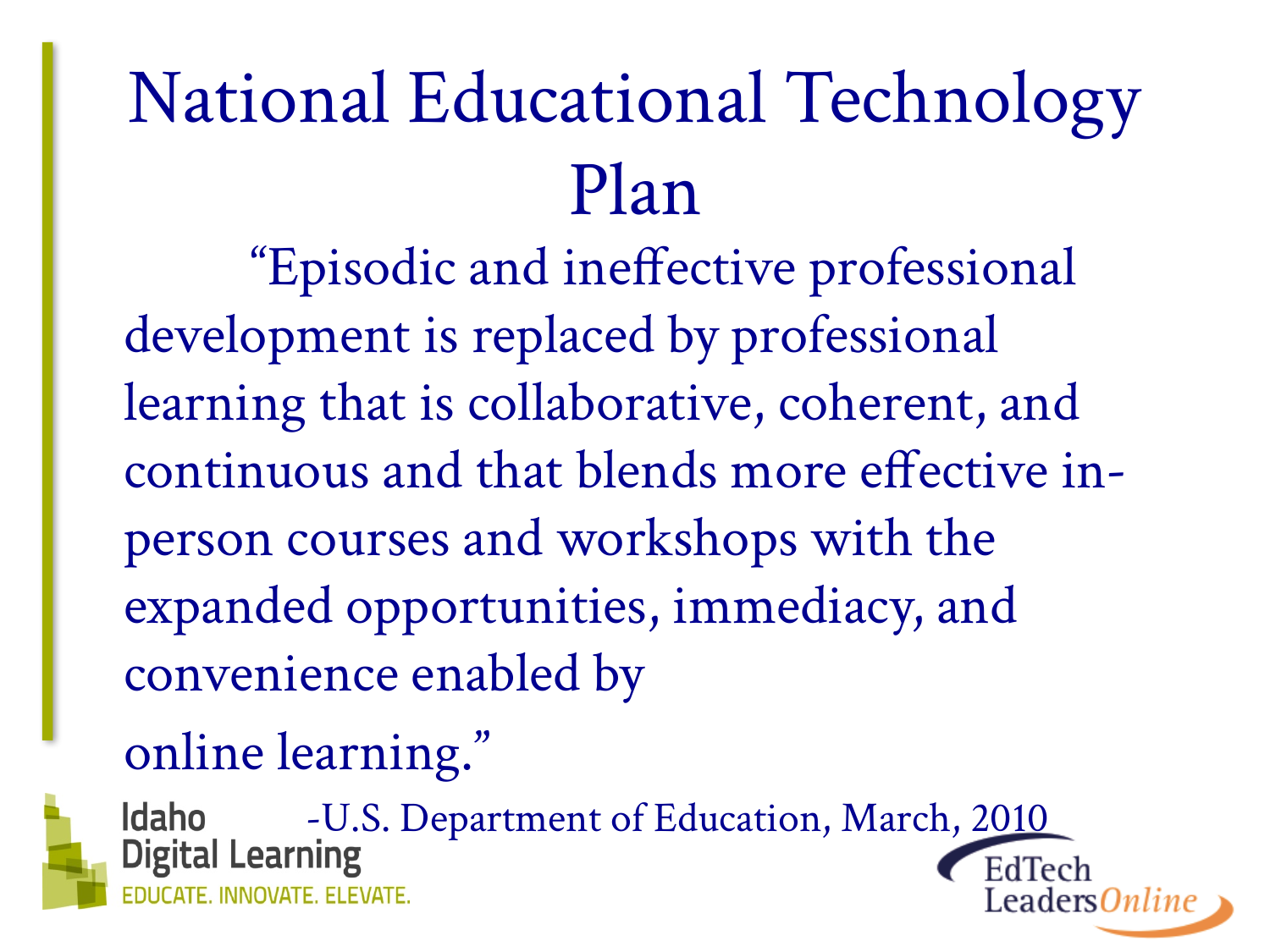

# National Educational Technology Plan
		“Episodic and ineffective professional development is replaced by professional learning that is collaborative, coherent, and continuous and that blends more effective in-person courses and workshops with the expanded opportunities, immediacy, and convenience enabled by
 	online learning.”
		-U.S. Department of Education, March, 2010